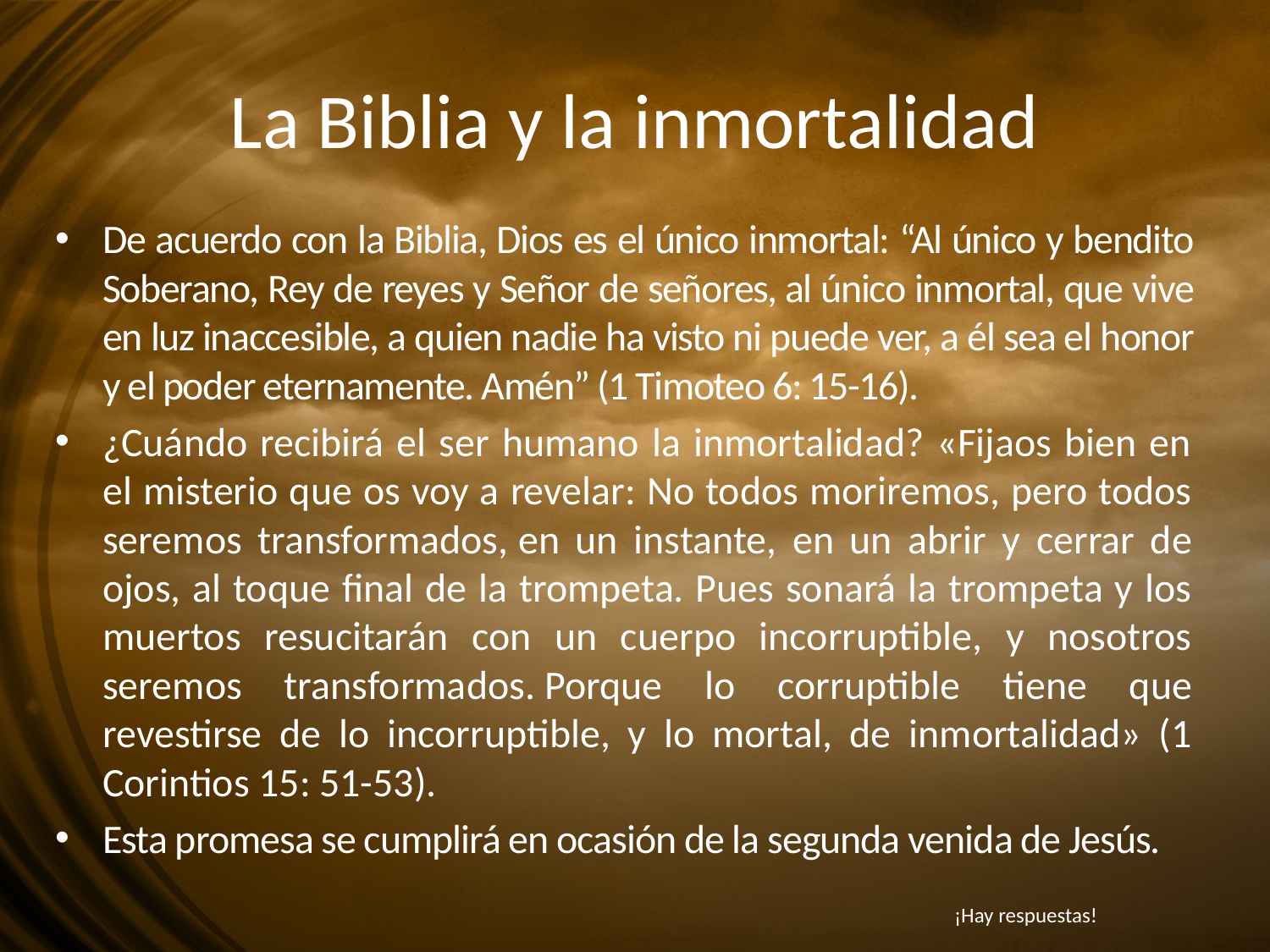

# La Biblia y la inmortalidad
De acuerdo con la Biblia, Dios es el único inmortal: “Al único y bendito Soberano, Rey de reyes y Señor de señores, al único inmortal, que vive en luz inaccesible, a quien nadie ha visto ni puede ver, a él sea el honor y el poder eternamente. Amén” (1 Timoteo 6: 15-16).
¿Cuándo recibirá el ser humano la inmortalidad? «Fijaos bien en el misterio que os voy a revelar: No todos moriremos, pero todos seremos transformados, en un instante, en un abrir y cerrar de ojos, al toque final de la trompeta. Pues sonará la trompeta y los muertos resucitarán con un cuerpo incorruptible, y nosotros seremos transformados. Porque lo corruptible tiene que revestirse de lo incorruptible, y lo mortal, de inmortalidad» (1 Corintios 15: 51-53).
Esta promesa se cumplirá en ocasión de la segunda venida de Jesús.
¡Hay respuestas!